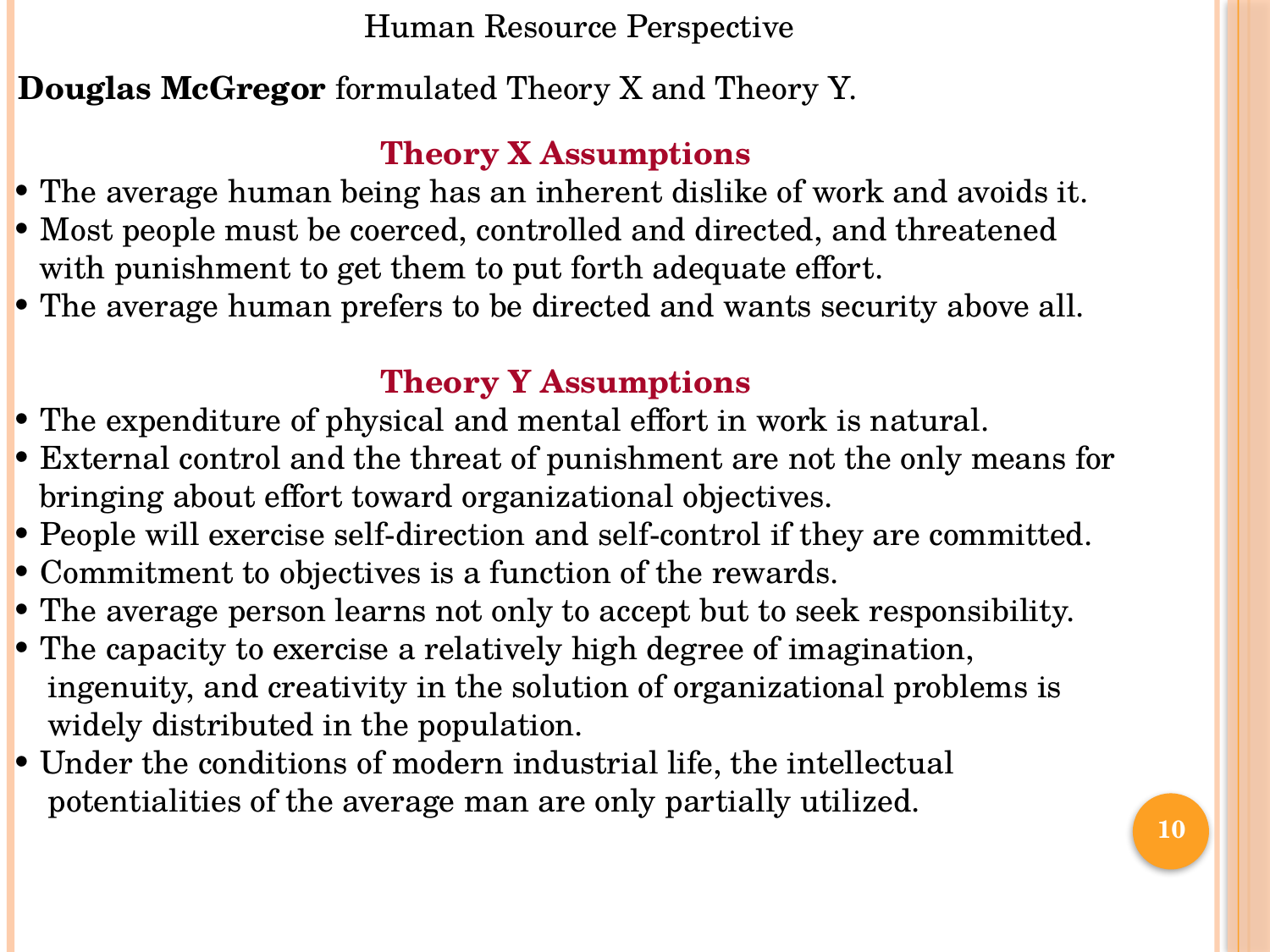

Human Resource Perspective
Douglas McGregor formulated Theory X and Theory Y.
Theory X Assumptions
• The average human being has an inherent dislike of work and avoids it.
• Most people must be coerced, controlled and directed, and threatened
   with punishment to get them to put forth adequate effort.
• The average human prefers to be directed and wants security above all.

Theory Y Assumptions
• The expenditure of physical and mental effort in work is natural.
• External control and the threat of punishment are not the only means for
   bringing about effort toward organizational objectives.
• People will exercise self-direction and self-control if they are committed.
• Commitment to objectives is a function of the rewards.
• The average person learns not only to accept but to seek responsibility.
• The capacity to exercise a relatively high degree of imagination,
    ingenuity, and creativity in the solution of organizational problems is
    widely distributed in the population.
• Under the conditions of modern industrial life, the intellectual
    potentialities of the average man are only partially utilized.
10